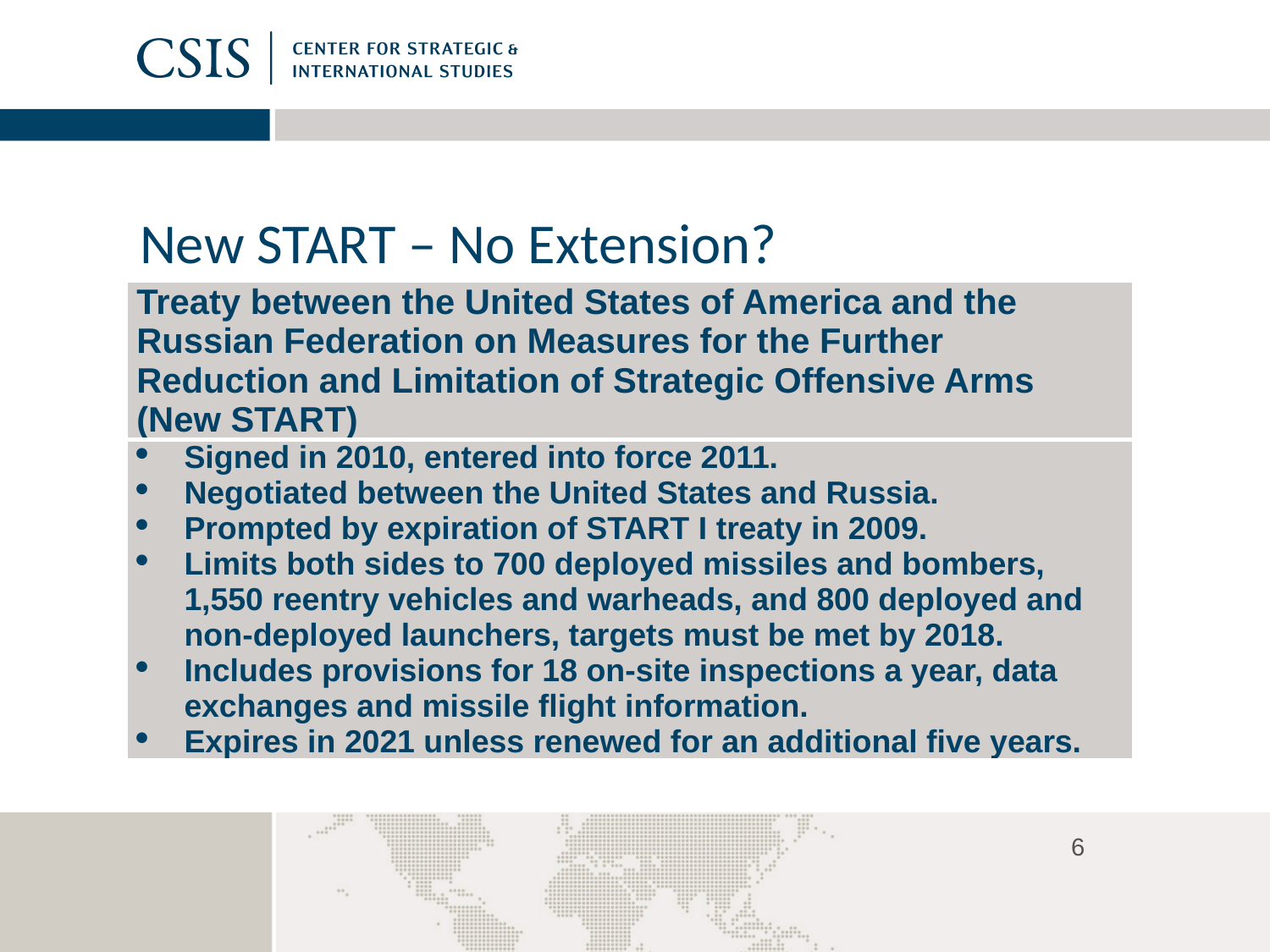

# New START – No Extension?
| Treaty between the United States of America and the Russian Federation on Measures for the Further Reduction and Limitation of Strategic Offensive Arms (New START) |
| --- |
| Signed in 2010, entered into force 2011. Negotiated between the United States and Russia. Prompted by expiration of START I treaty in 2009. Limits both sides to 700 deployed missiles and bombers, 1,550 reentry vehicles and warheads, and 800 deployed and non-deployed launchers, targets must be met by 2018. Includes provisions for 18 on-site inspections a year, data exchanges and missile flight information. Expires in 2021 unless renewed for an additional five years. |
6